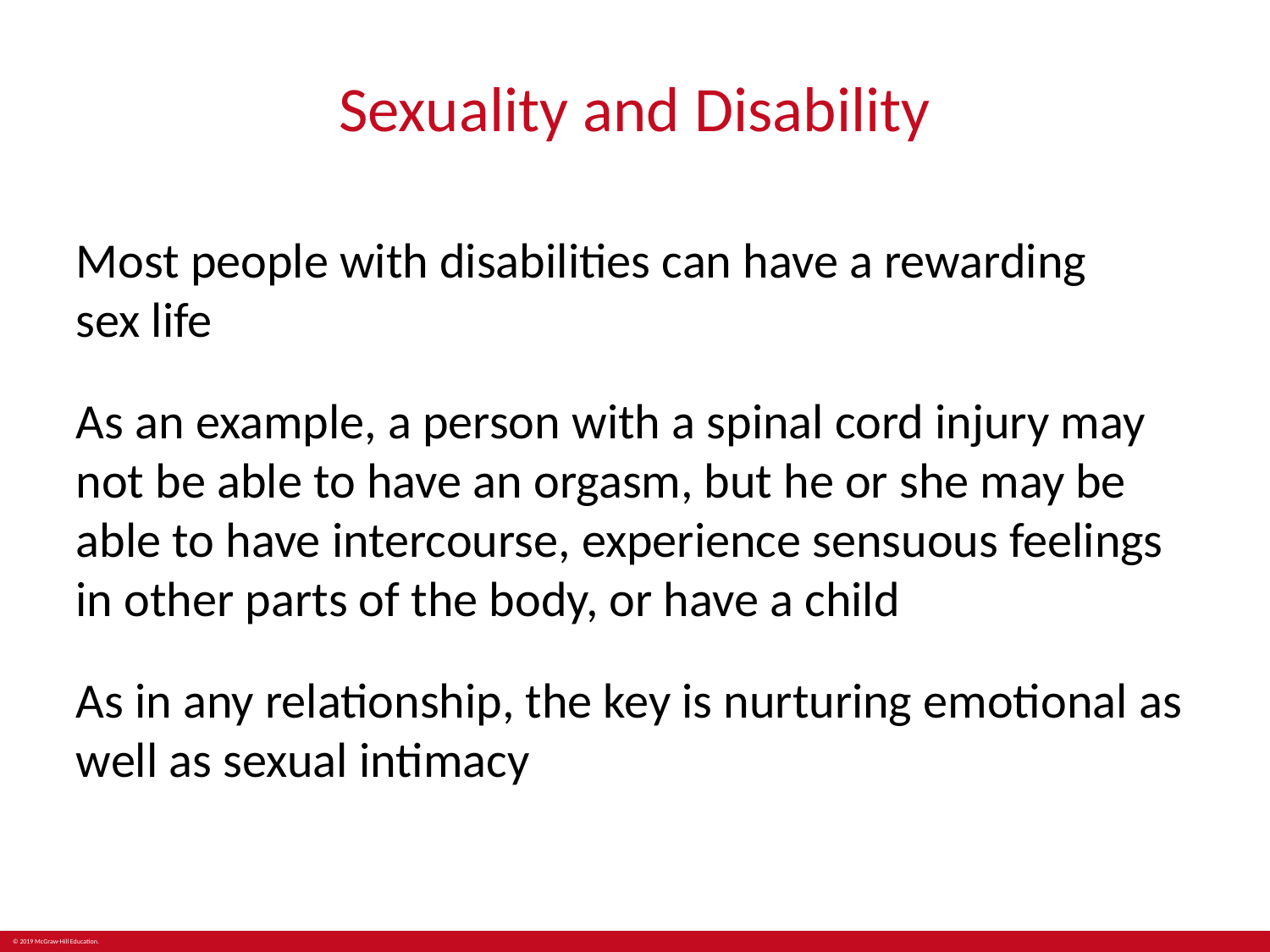

# Sexuality and Disability
Most people with disabilities can have a rewarding
sex life
As an example, a person with a spinal cord injury may not be able to have an orgasm, but he or she may be able to have intercourse, experience sensuous feelings in other parts of the body, or have a child
As in any relationship, the key is nurturing emotional as well as sexual intimacy